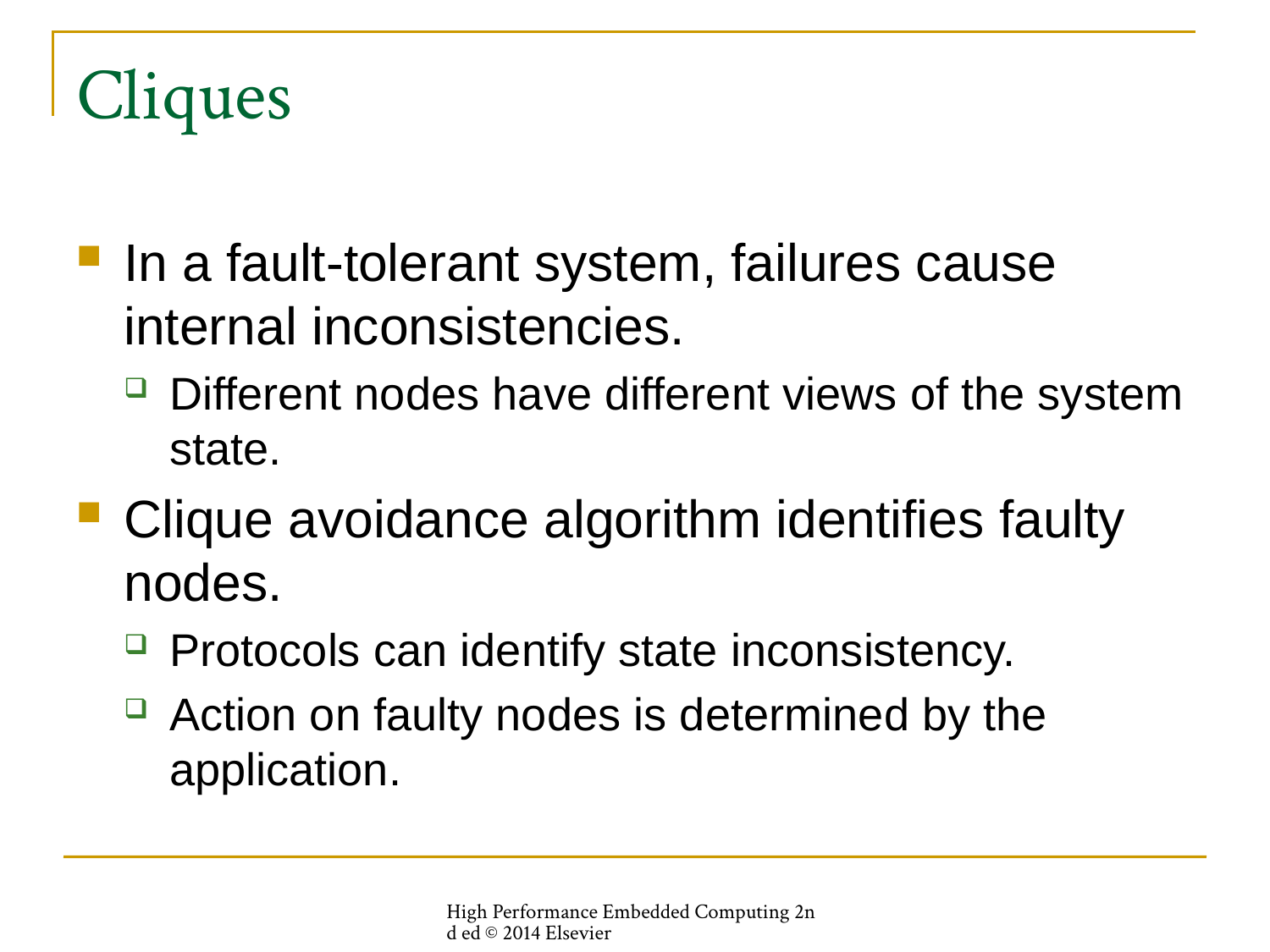

# Cliques
In a fault-tolerant system, failures cause internal inconsistencies.
Different nodes have different views of the system state.
Clique avoidance algorithm identifies faulty nodes.
Protocols can identify state inconsistency.
Action on faulty nodes is determined by the application.
High Performance Embedded Computing 2nd ed © 2014 Elsevier